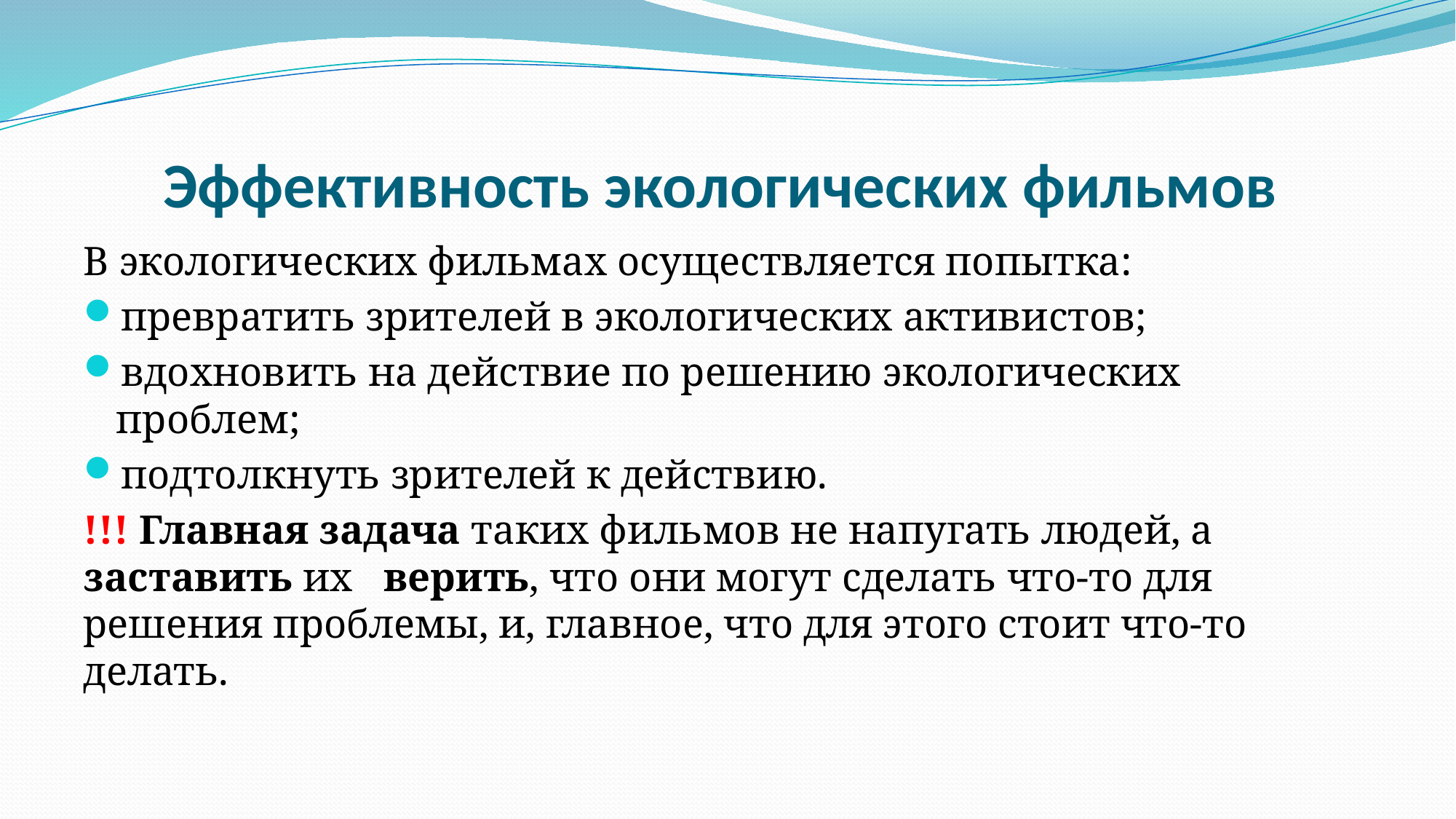

# Эффективность экологических фильмов
В экологических фильмах осуществляется попытка:
превратить зрителей в экологических активистов;
вдохновить на действие по решению экологических проблем;
подтолкнуть зрителей к действию.
!!! Главная задача таких фильмов не напугать людей, а заставить их   верить, что они могут сделать что-то для решения проблемы, и, главное, что для этого стоит что-то делать.